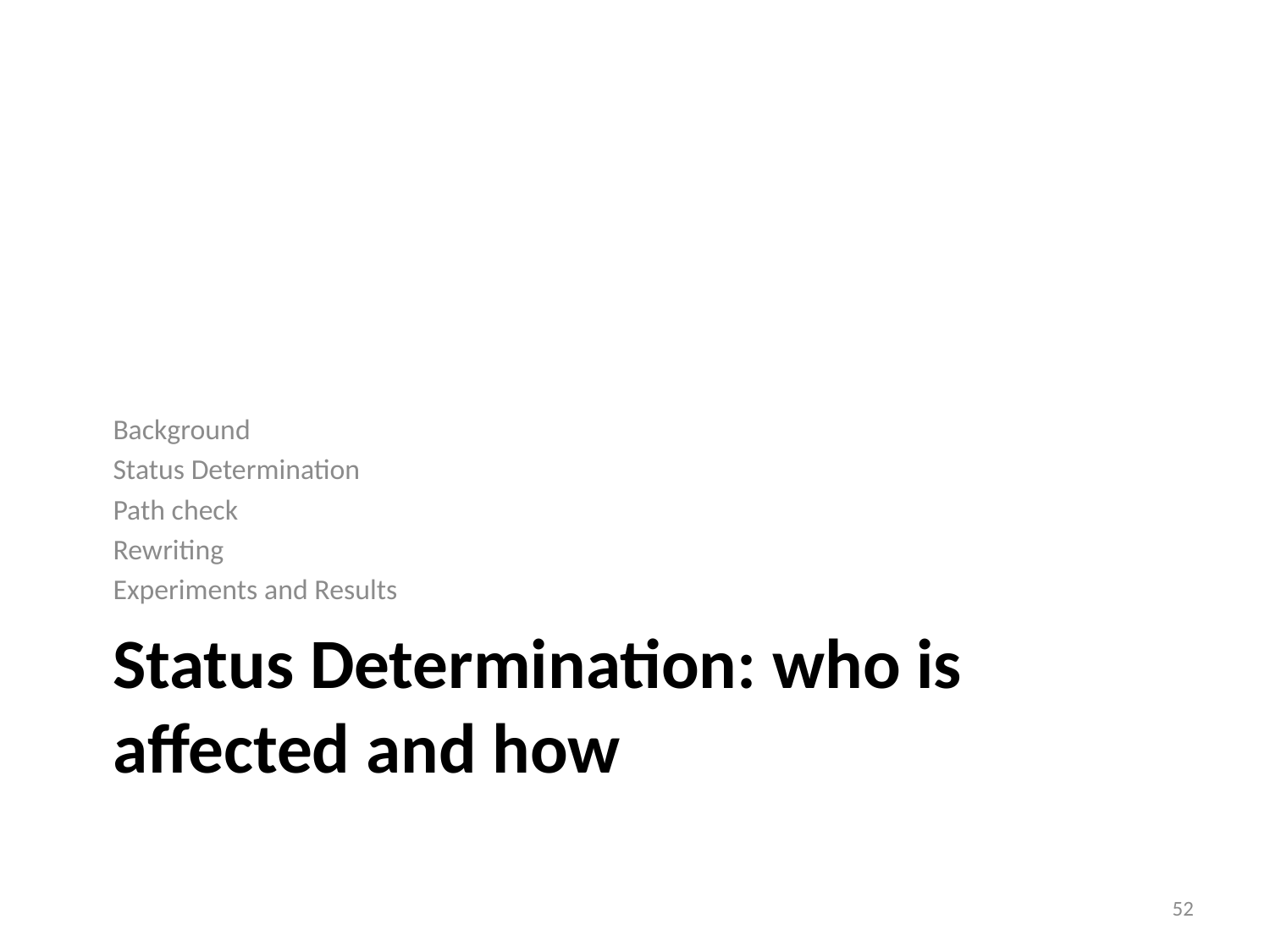

Background
Status Determination
Path check
Rewriting
Experiments and Results
# Status Determination: who is affected and how
52